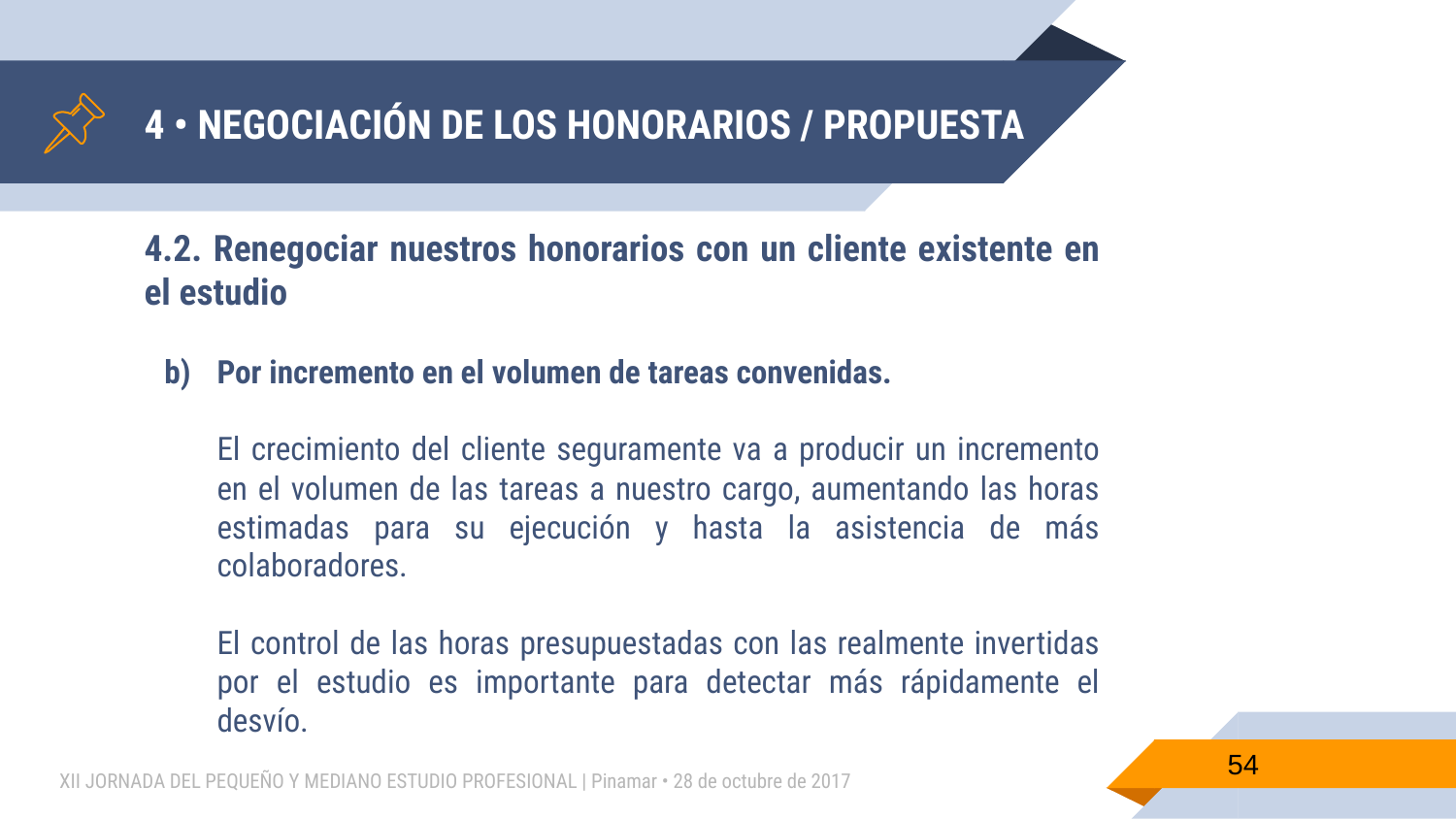

# 4 • NEGOCIACIÓN DE LOS HONORARIOS / PROPUESTA

4.2. Renegociar nuestros honorarios con un cliente existente en el estudio

Por incremento en el volumen de tareas convenidas.

El crecimiento del cliente seguramente va a producir un incremento en el volumen de las tareas a nuestro cargo, aumentando las horas estimadas para su ejecución y hasta la asistencia de más colaboradores.

El control de las horas presupuestadas con las realmente invertidas por el estudio es importante para detectar más rápidamente el desvío.
54